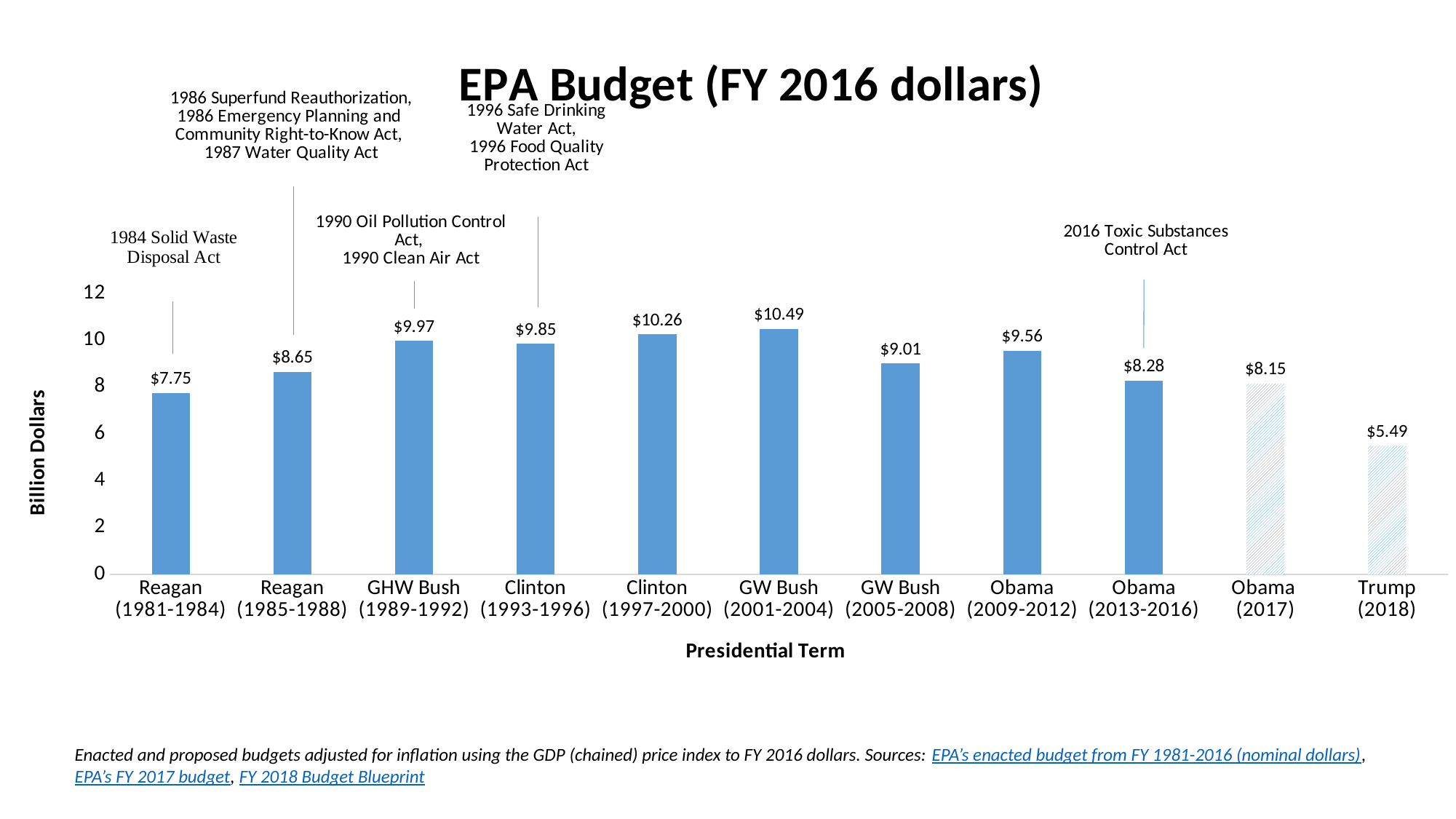

### Chart: EPA Budget (FY 2016 dollars)

| Category | Average Budget (FY 2016 dollars) |
|---|---|
| Reagan
(1981-1984) | 7.747353924166692 |
| Reagan
(1985-1988) | 8.651996164418723 |
| GHW Bush
(1989-1992) | 9.969821395746512 |
| Clinton
(1993-1996) | 9.849200493451775 |
| Clinton
(1997-2000) | 10.259526566363437 |
| GW Bush
(2001-2004) | 10.492123872357647 |
| GW Bush
(2005-2008) | 9.014252667314246 |
| Obama
(2009-2012) | 9.561766696633459 |
| Obama
(2013-2016) | 8.2776710671028 |
| Obama
(2017) | 8.154180277213738 |
| Trump
(2018) | 5.4936428200242515 |
Enacted and proposed budgets adjusted for inflation using the GDP (chained) price index to FY 2016 dollars. Sources: EPA’s enacted budget from FY 1981-2016 (nominal dollars), EPA’s FY 2017 budget, FY 2018 Budget Blueprint